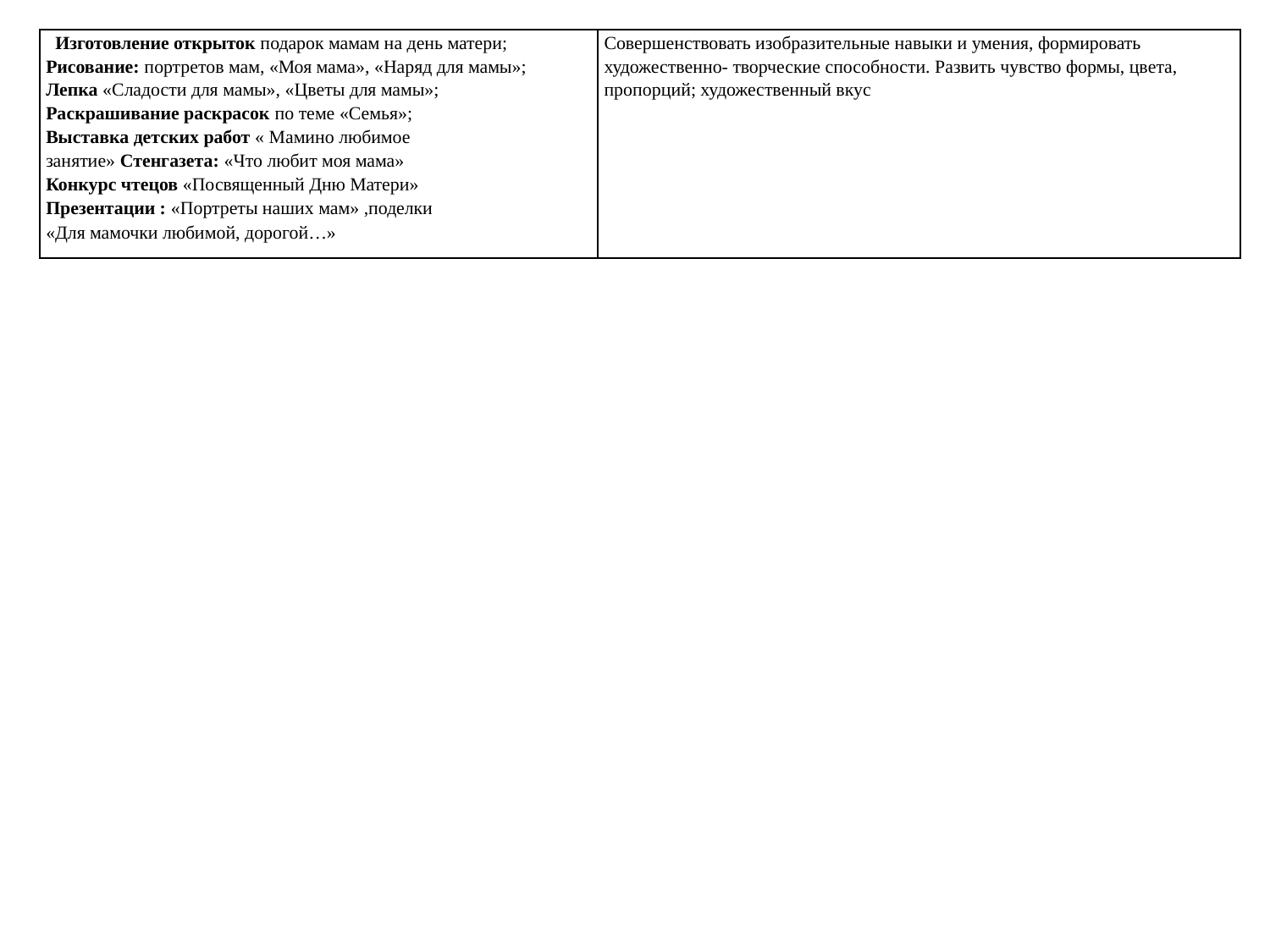

| Изготовление открыток подарок мамам на день матери; Рисование: портретов мам, «Моя мама», «Наряд для мамы»; Лепка «Сладости для мамы», «Цветы для мамы»; Раскрашивание раскрасок по теме «Семья»; Выставка детских работ « Мамино любимое занятие» Стенгазета: «Что любит моя мама» Конкурс чтецов «Посвященный Дню Матери» Презентации : «Портреты наших мам» ,поделки «Для мамочки любимой, дорогой…» | Совершенствовать изобразительные навыки и умения, формировать художественно- творческие способности. Развить чувство формы, цвета, пропорций; художественный вкус |
| --- | --- |